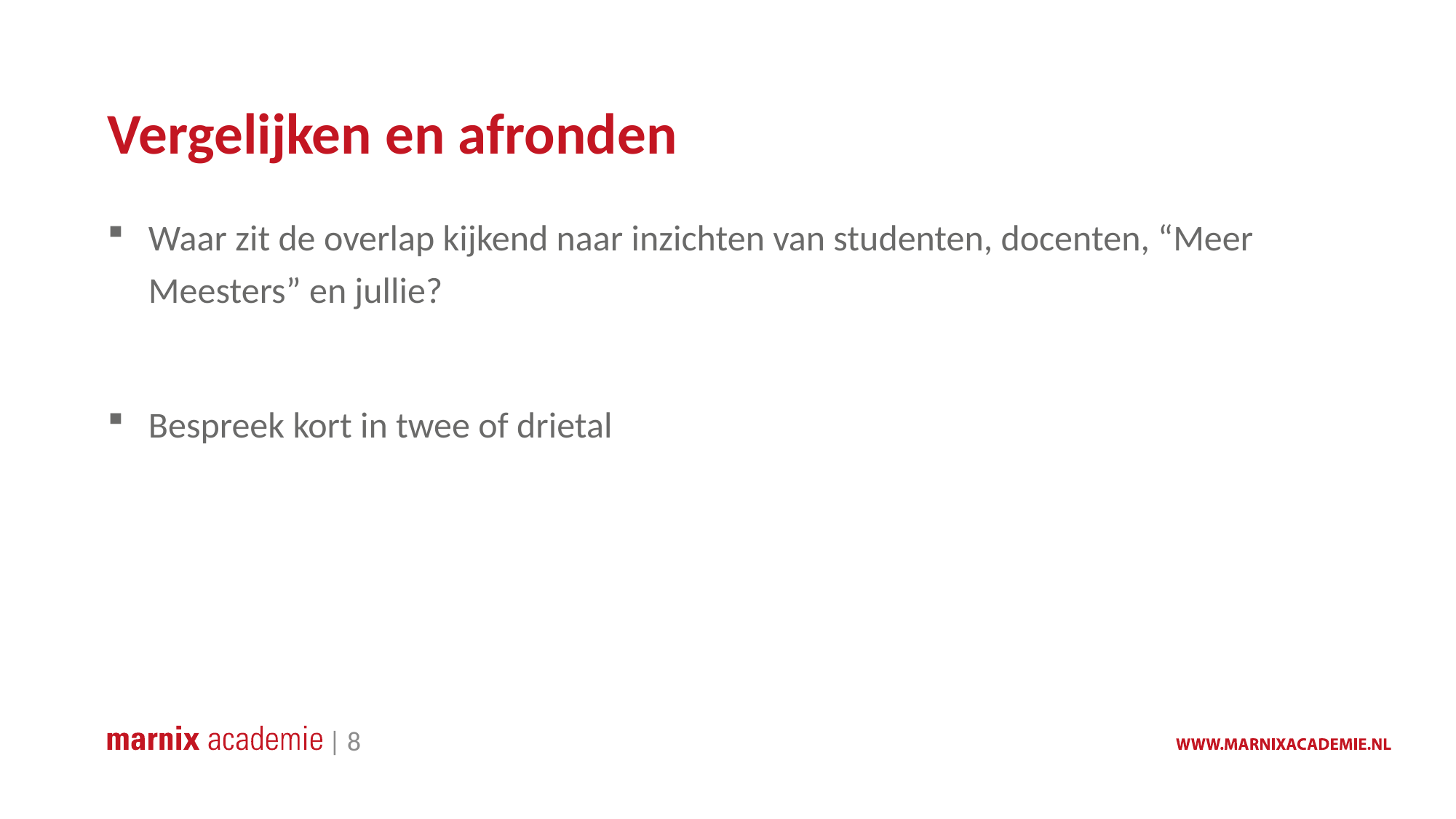

# Vergelijken en afronden
Waar zit de overlap kijkend naar inzichten van studenten, docenten, “Meer Meesters” en jullie?

Bespreek kort in twee of drietal

 | 8